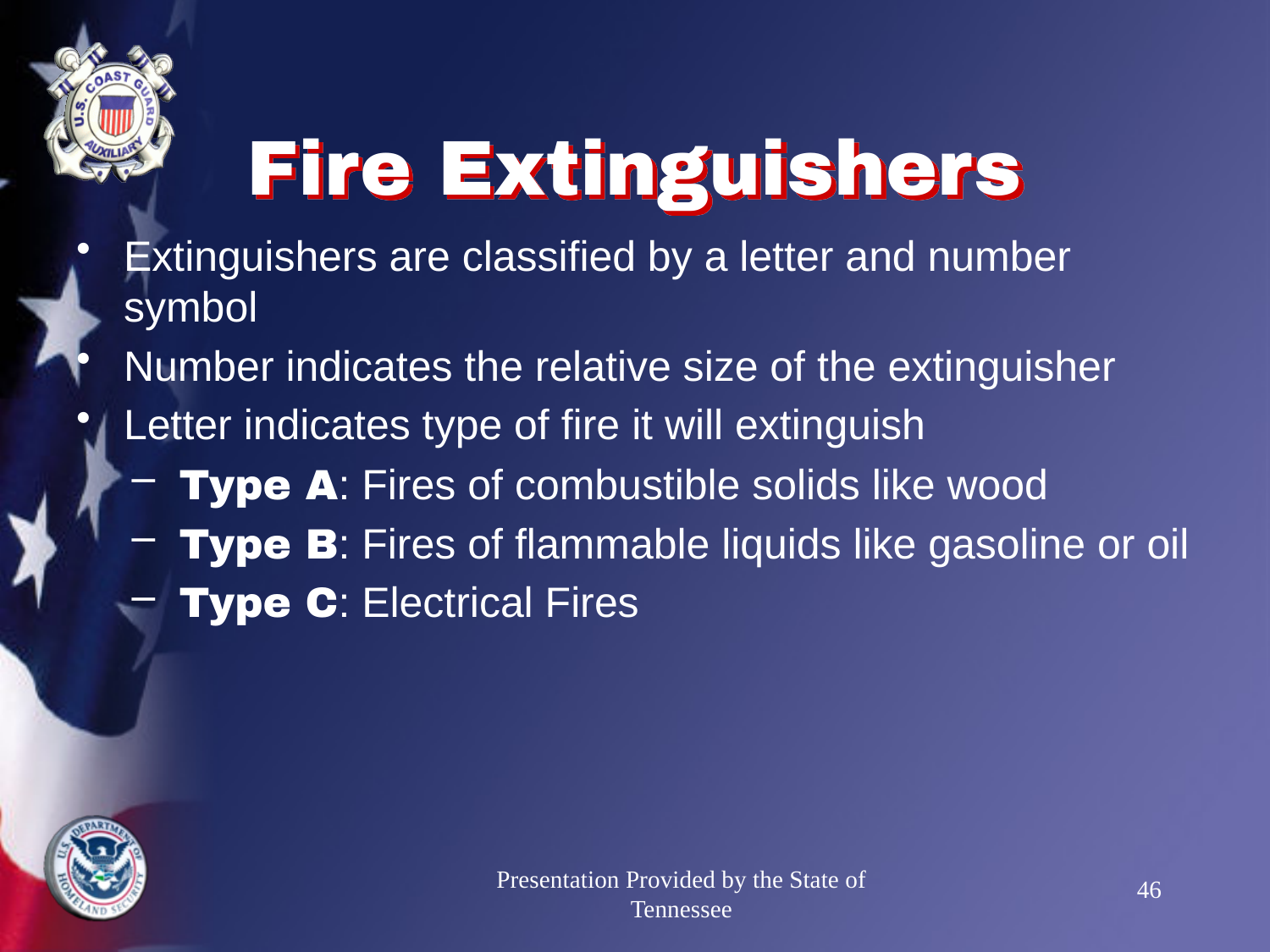

# Fire Extinguishers
Extinguishers are classified by a letter and number symbol
Number indicates the relative size of the extinguisher
Letter indicates type of fire it will extinguish
Type A: Fires of combustible solids like wood
Type B: Fires of flammable liquids like gasoline or oil
Type C: Electrical Fires
Presentation Provided by the State of Tennessee
46